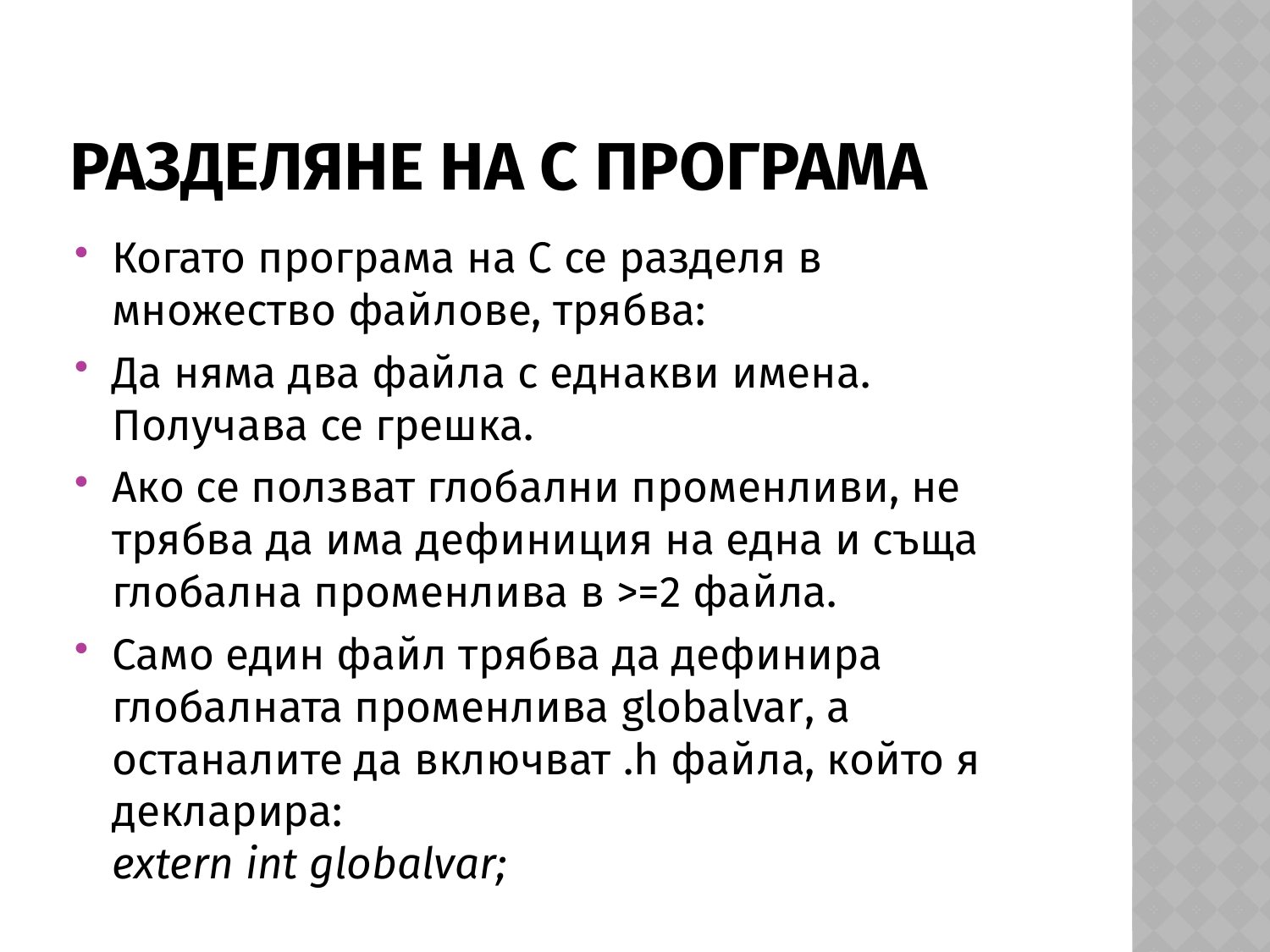

# Разделяне на с програма
Когато програма на С се разделя в множество файлове, трябва:
Да няма два файла с еднакви имена. Получава се грешка.
Ако се ползват глобални променливи, не трябва да има дефиниция на една и съща глобална променлива в >=2 файла.
Само един файл трябва да дефинира глобалната променлива globalvar, а останалите да включват .h файла, който я декларира:
extern int globalvar;